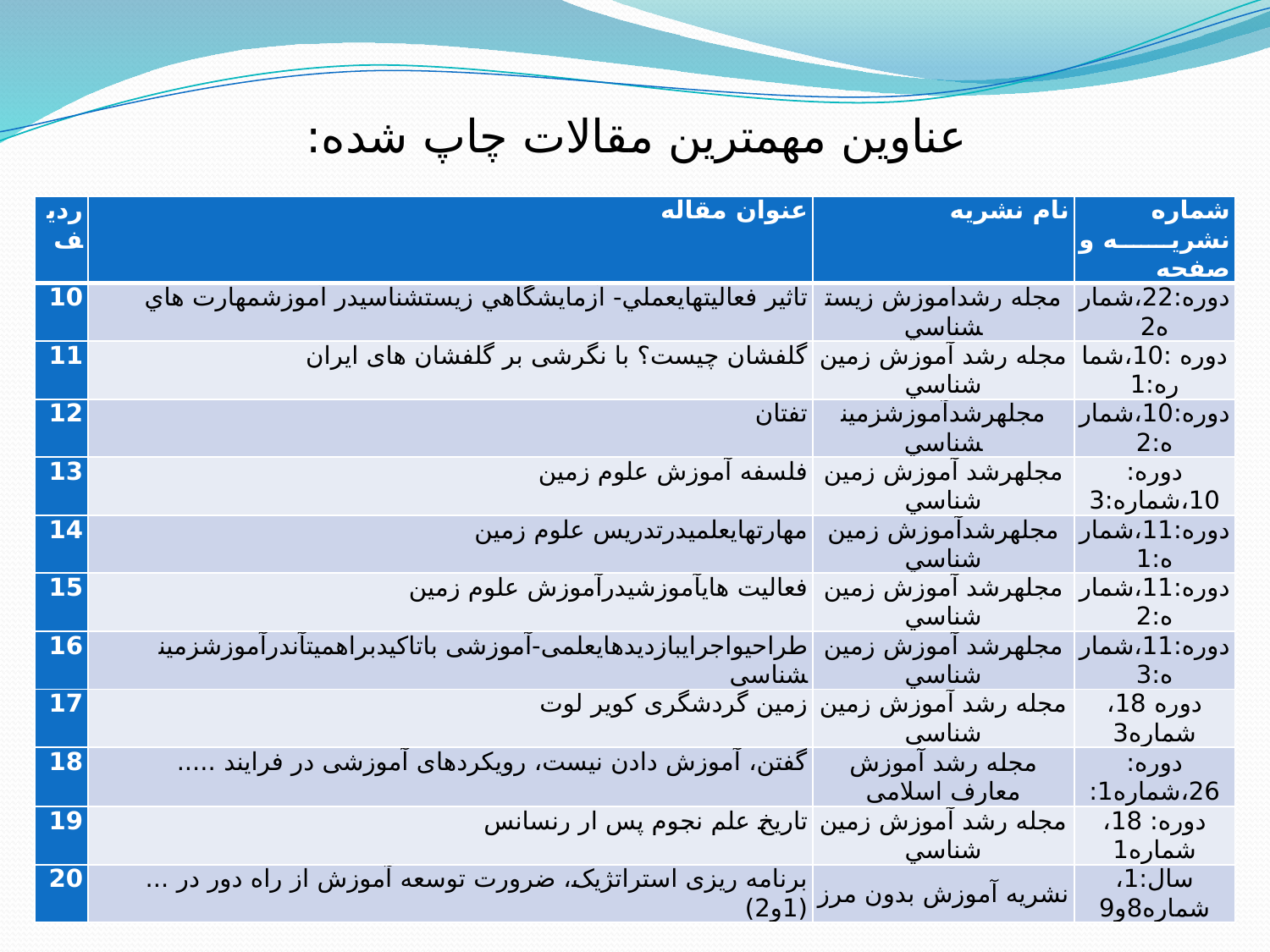

عناوین مهمترین مقالات چاپ شده:

| ردیف | عنوان مقاله | نام نشریه | شماره نشریه و صفحه |
| --- | --- | --- | --- |
| 10 | تاثير فعاليت­هاي­عملي- آزمايشگاهي زيست­شناسي­در آموزش­مهارت هاي | مجله رشدآموزش زيست­شناسي | دوره:22،شماره2 |
| 11 | گلفشان چیست؟ با نگرشی بر گلفشان های ایران | مجله رشد آموزش زمین شناسي | دوره :10،شماره:1 |
| 12 | تفتان | مجله­رشدآموزش­زمین­شناسي | دوره:10،شماره:2 |
| 13 | فلسفه آموزش علوم زمین | مجله­رشد آموزش زمین شناسي | دوره: 10،شماره:3 |
| 14 | مهارت­های­­علمی­درتدریس علوم زمین | مجله­رشدآموزش زمین شناسي | دوره:11،شماره:1 |
| 15 | فعالیت های­آموزشی­درآموزش علوم زمین | مجله­رشد آموزش زمین شناسي | دوره:11،شماره:2 |
| 16 | طراحی­واجرای­بازدیدهای­علمی-آموزشی باتاکیدبراهمیت­آن­درآموزش­زمین­شناسی | مجله­رشد آموزش زمین شناسي | دوره:11،شماره:3 |
| 17 | زمین گردشگری کویر لوت | مجله رشد آموزش زمین شناسی | دوره 18، شماره3 |
| 18 | گفتن، آموزش دادن نیست، رویکردهای آموزشی در فرایند ..... | مجله رشد آموزش معارف اسلامی | دوره: 26،شماره1: |
| 19 | تاریخ علم نجوم پس ار رنسانس | مجله رشد آموزش زمین شناسي | دوره: 18، شماره1 |
| 20 | برنامه ریزی استراتژیک، ضرورت توسعه آموزش از راه دور در ...(1و2) | نشریه آموزش بدون مرز | سال:1، شماره8و9 |